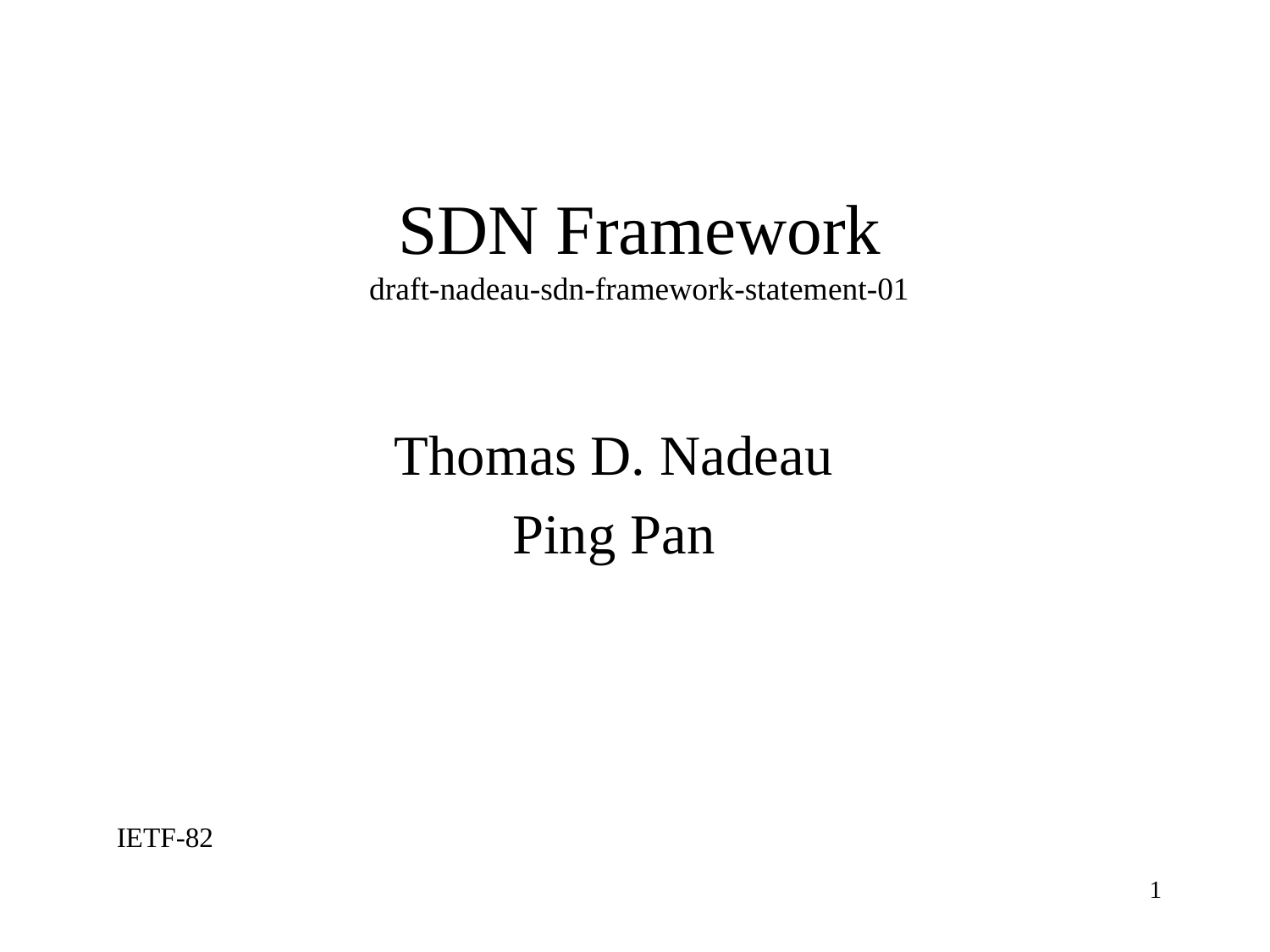

# SDN Framework draft-nadeau-sdn-framework-statement-01
Thomas D. Nadeau
Ping Pan
IETF-82
1